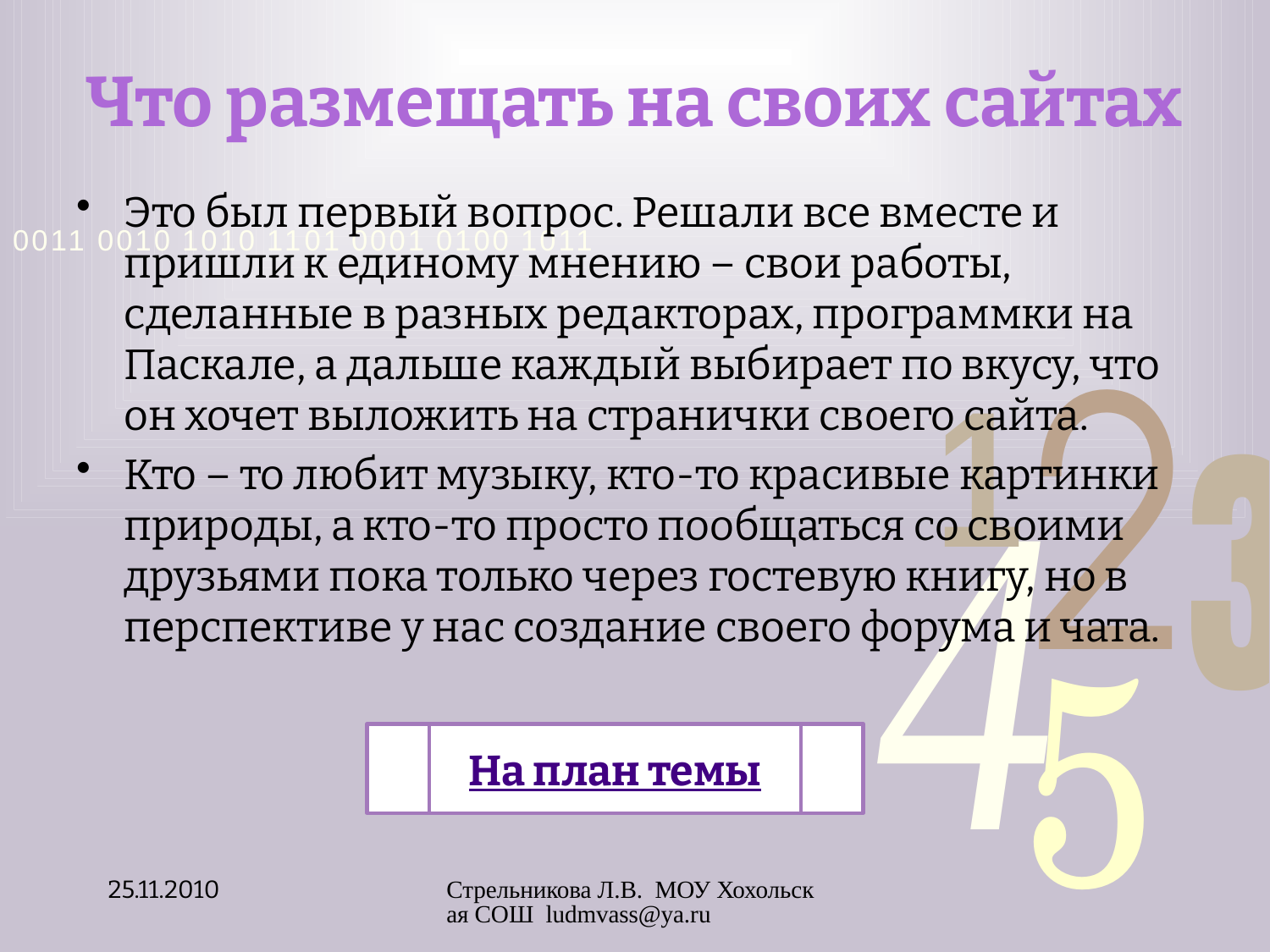

# Что размещать на своих сайтах
Это был первый вопрос. Решали все вместе и пришли к единому мнению – свои работы, сделанные в разных редакторах, программки на Паскале, а дальше каждый выбирает по вкусу, что он хочет выложить на странички своего сайта.
Кто – то любит музыку, кто-то красивые картинки природы, а кто-то просто пообщаться со своими друзьями пока только через гостевую книгу, но в перспективе у нас создание своего форума и чата.

На план темы
25.11.2010
Стрельникова Л.В.  МОУ Хохольская СОШ  ludmvass@ya.ru